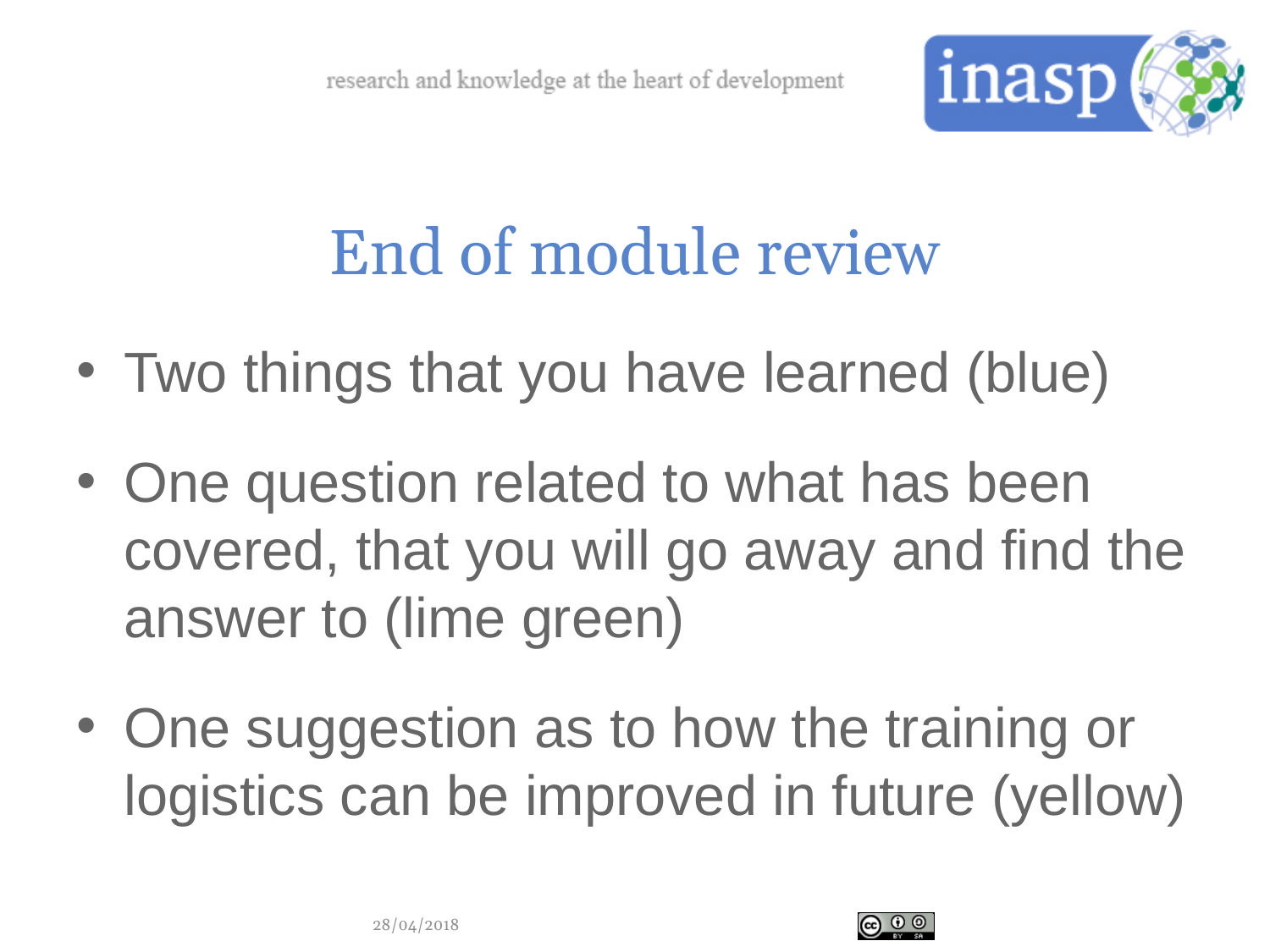

# End of module review
Two things that you have learned (blue)
One question related to what has been covered, that you will go away and find the answer to (lime green)
One suggestion as to how the training or logistics can be improved in future (yellow)
28/04/2018